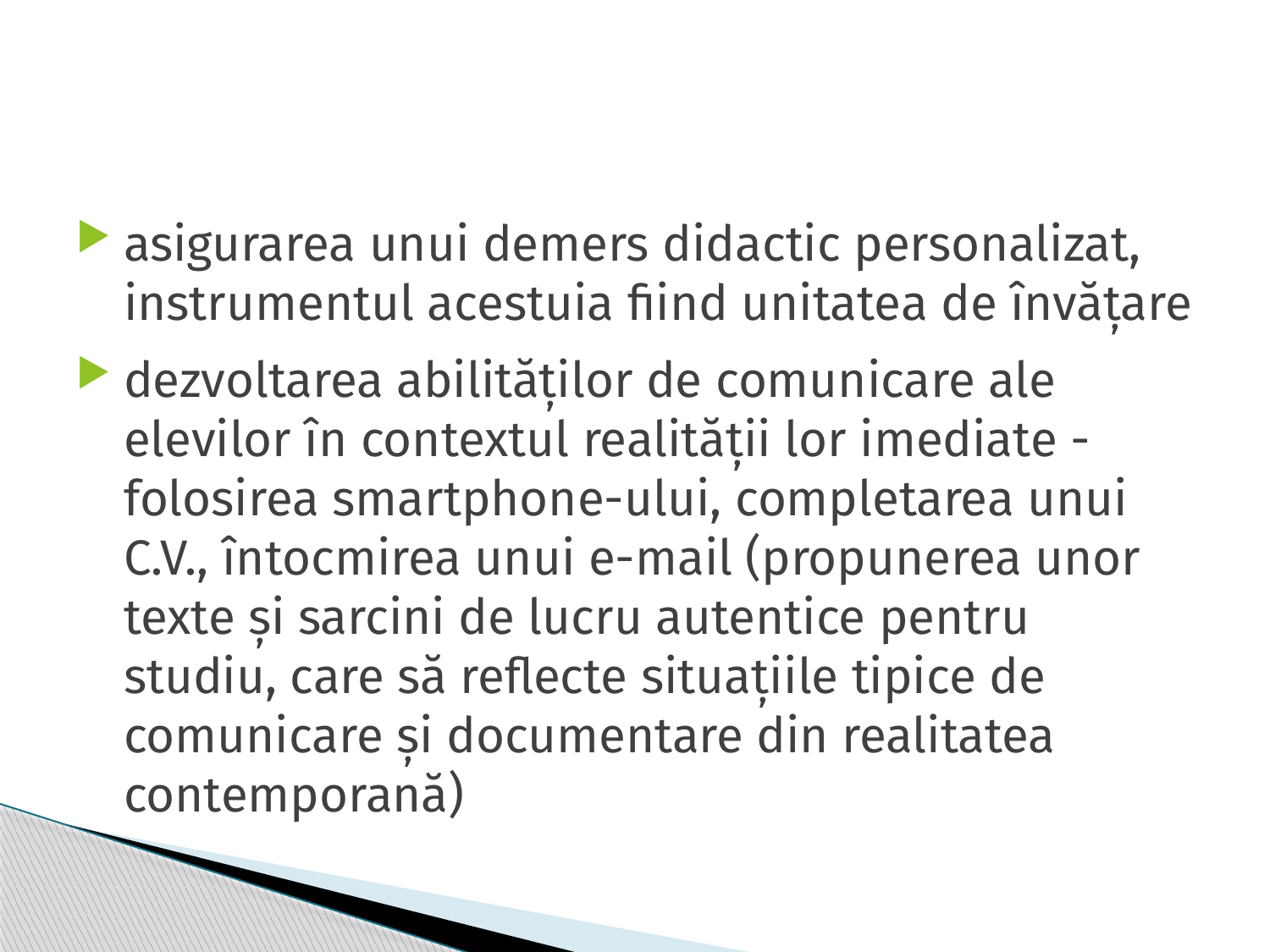

#
asigurarea unui demers didactic personalizat, instrumentul acestuia fiind unitatea de învăţare
dezvoltarea abilităţilor de comunicare ale elevilor în contextul realităţii lor imediate - folosirea smartphone-ului, completarea unui C.V., întocmirea unui e-mail (propunerea unor texte şi sarcini de lucru autentice pentru studiu, care să reflecte situaţiile tipice de comunicare şi documentare din realitatea contemporană)